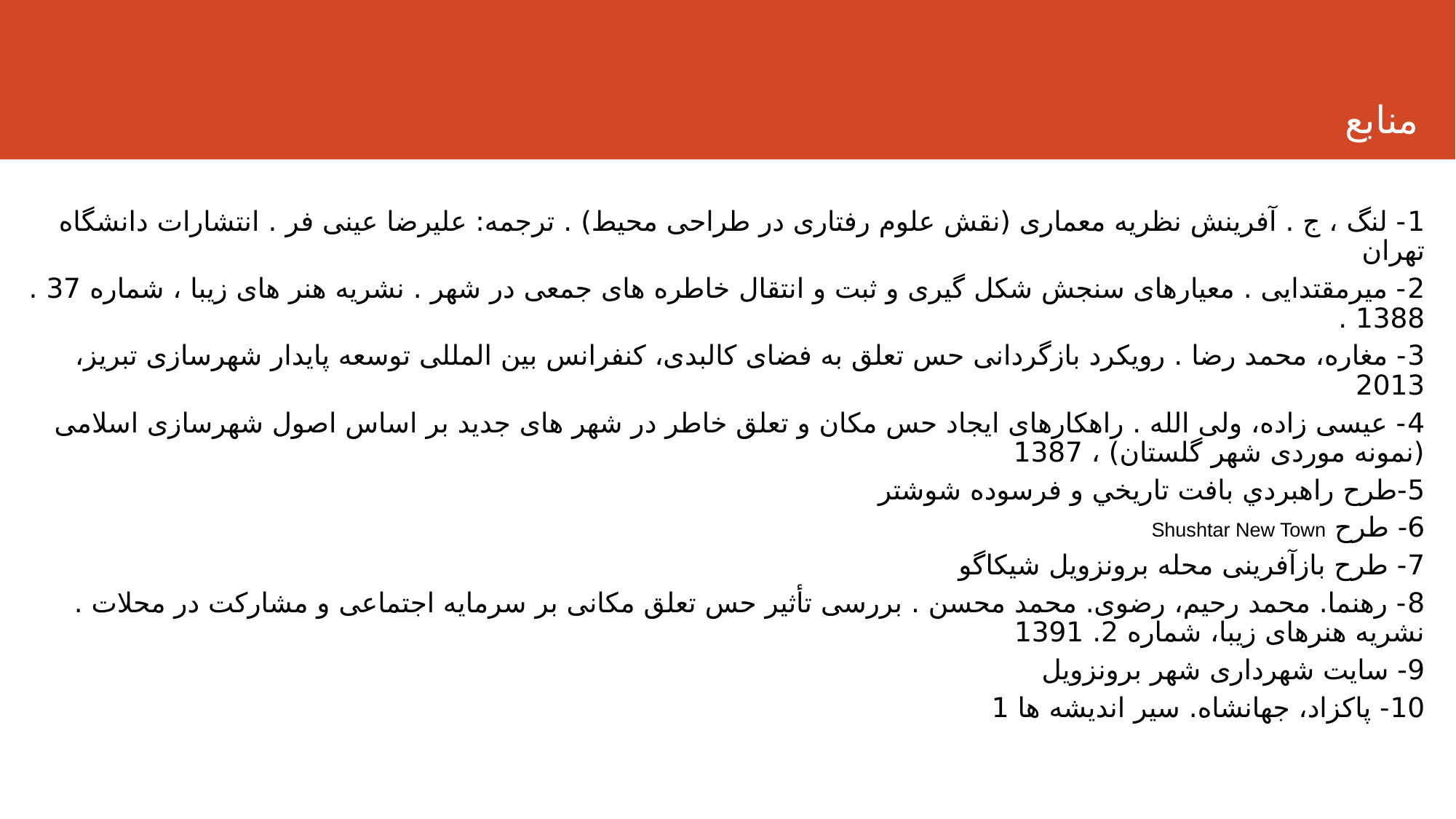

# منابع
1- لنگ ، ج . آفرینش نظریه معماری (نقش علوم رفتاری در طراحی محیط) . ترجمه: علیرضا عینی فر . انتشارات دانشگاه تهران
2- میرمقتدایی . معیارهای سنجش شکل گیری و ثبت و انتقال خاطره های جمعی در شهر . نشریه هنر های زیبا ، شماره 37 . 1388 .
3- مغاره، محمد رضا . رویکرد بازگردانی حس تعلق به فضای کالبدی، کنفرانس بین المللی توسعه پایدار شهرسازی تبریز، 2013
4- عیسی زاده، ولی الله . راهکارهای ایجاد حس مکان و تعلق خاطر در شهر های جدید بر اساس اصول شهرسازی اسلامی (نمونه موردی شهر گلستان) ، 1387
5-طرح راهبردي بافت تاريخي و فرسوده شوشتر
6- طرح Shushtar New Town
7- طرح بازآفرینی محله برونزویل شیکاگو
8- رهنما. محمد رحیم، رضوی. محمد محسن . بررسی تأثیر حس تعلق مکانی بر سرمایه اجتماعی و مشارکت در محلات . نشریه هنرهای زیبا، شماره 2. 1391
9- سایت شهرداری شهر برونزویل
10- پاکزاد، جهانشاه. سیر اندیشه ها 1